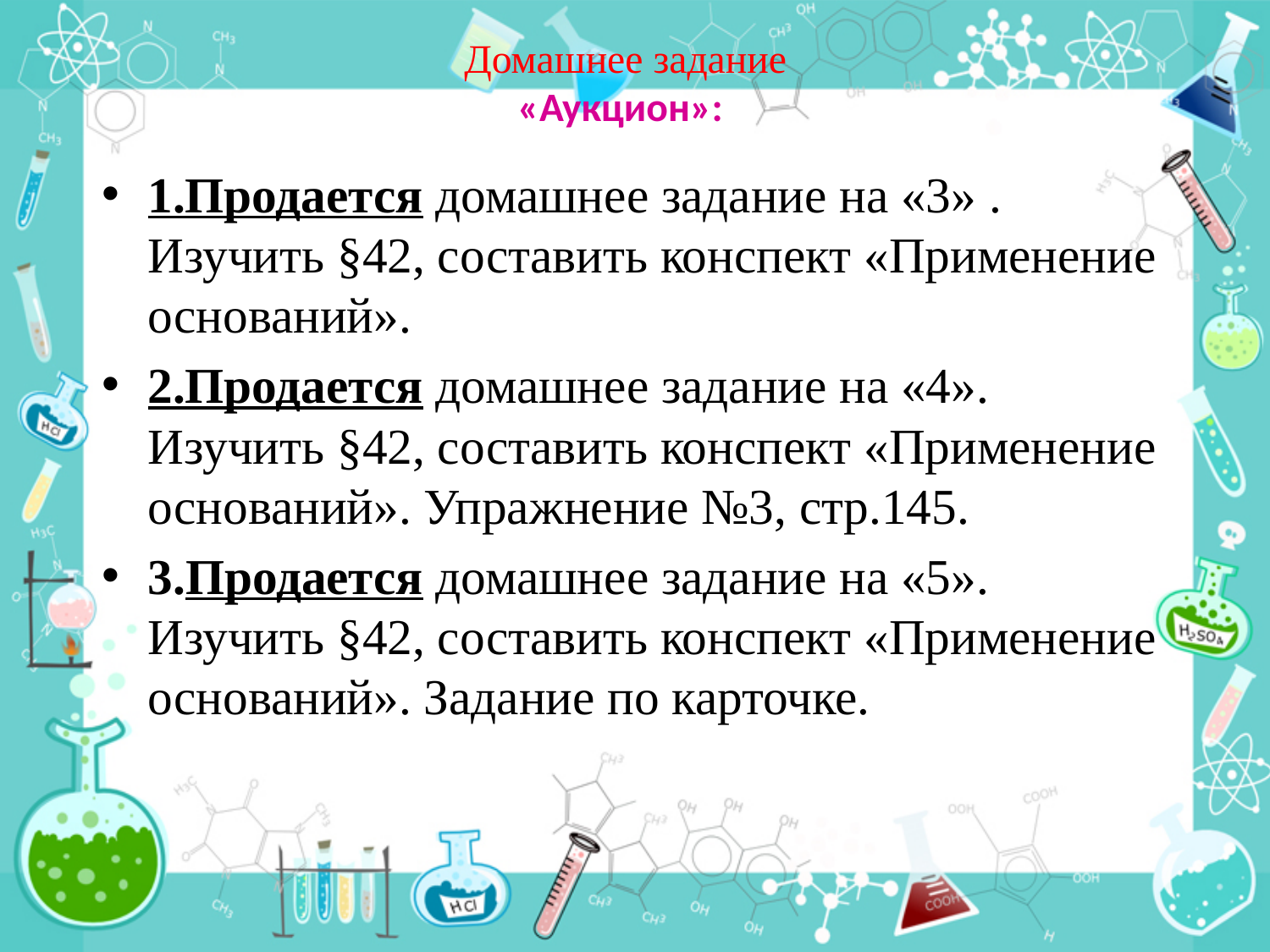

# Домашнее задание «Аукцион»:
1.Продается домашнее задание на «3» . Изучить §42, составить конспект «Применение оснований».
2.Продается домашнее задание на «4». Изучить §42, составить конспект «Применение оснований». Упражнение №3, стр.145.
3.Продается домашнее задание на «5». Изучить §42, составить конспект «Применение оснований». Задание по карточке.